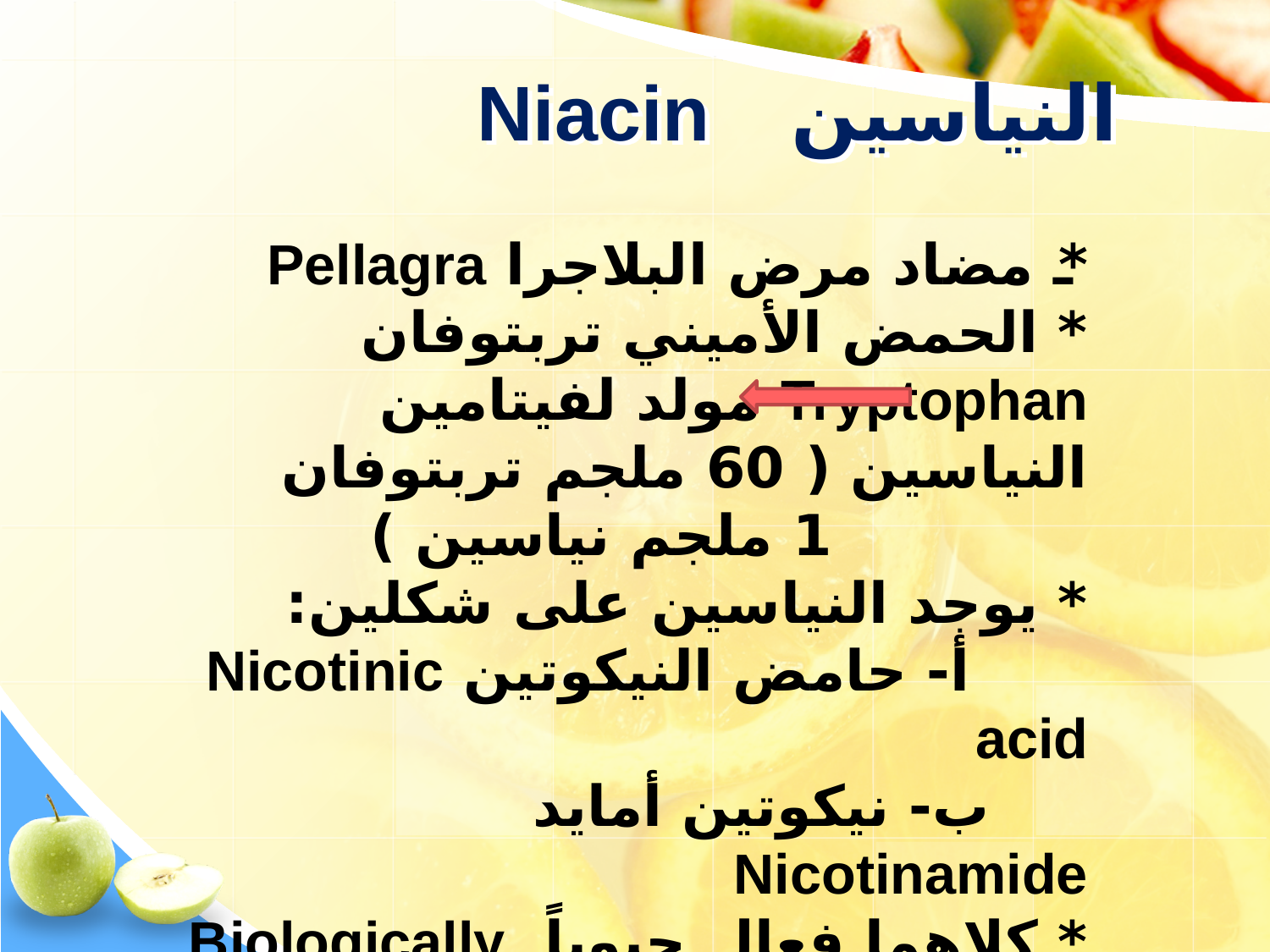

# النياسين   Niacin
* مضاد مرض البلاجرا Pellagra
* الحمض الأميني تربتوفان Tryptophan مولد لفيتامين النياسين ( 60 ملجم تربتوفان                   1 ملجم نياسين )
* يوجد النياسين على شكلين:
      أ- حامض النيكوتين Nicotinic acid
     ب- نيكوتين أمايد   Nicotinamide
* كلاهما فعال حيوياً  Biologically active